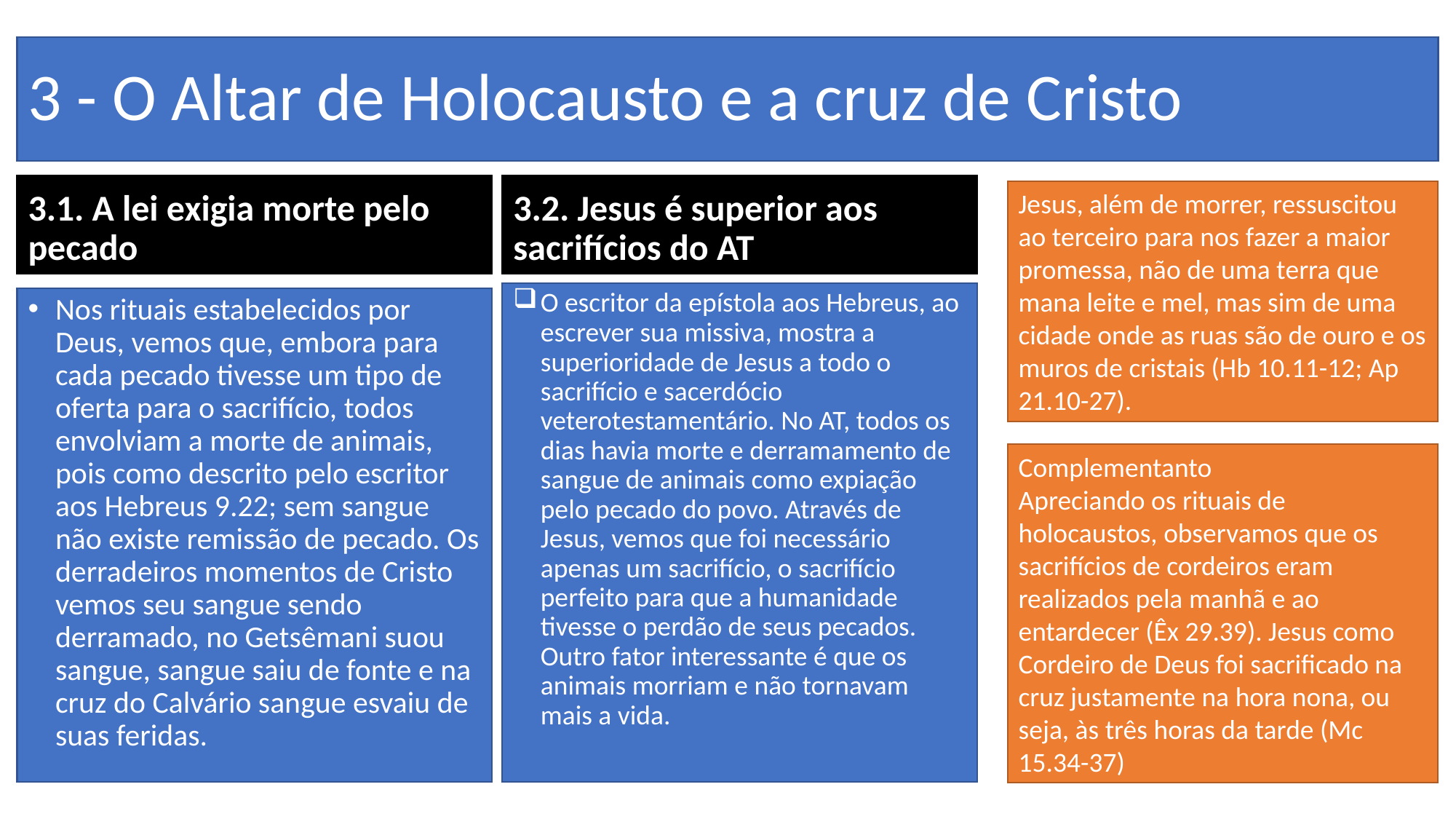

# 3 - O Altar de Holocausto e a cruz de Cristo
3.1. A lei exigia morte pelo pecado
3.2. Jesus é superior aos sacrifícios do AT
Jesus, além de morrer, ressuscitou ao terceiro para nos fazer a maior promessa, não de uma terra que mana leite e mel, mas sim de uma cidade onde as ruas são de ouro e os muros de cristais (Hb 10.11-12; Ap 21.10-27).
O escritor da epístola aos Hebreus, ao escrever sua missiva, mostra a superioridade de Jesus a todo o sacrifício e sacerdócio veterotestamentário. No AT, todos os dias havia morte e derramamento de sangue de animais como expiação pelo pecado do povo. Através de Jesus, vemos que foi necessário apenas um sacrifício, o sacrifício perfeito para que a humanidade tivesse o perdão de seus pecados. Outro fator interessante é que os animais morriam e não tornavam mais a vida.
Nos rituais estabelecidos por Deus, vemos que, embora para cada pecado tivesse um tipo de oferta para o sacrifício, todos envolviam a morte de animais, pois como descrito pelo escritor aos Hebreus 9.22; sem sangue não existe remissão de pecado. Os derradeiros momentos de Cristo vemos seu sangue sendo derramado, no Getsêmani suou sangue, sangue saiu de fonte e na cruz do Calvário sangue esvaiu de suas feridas.
Complementanto
Apreciando os rituais de holocaustos, observamos que os sacrifícios de cordeiros eram realizados pela manhã e ao entardecer (Êx 29.39). Jesus como Cordeiro de Deus foi sacrificado na cruz justamente na hora nona, ou seja, às três horas da tarde (Mc 15.34-37)